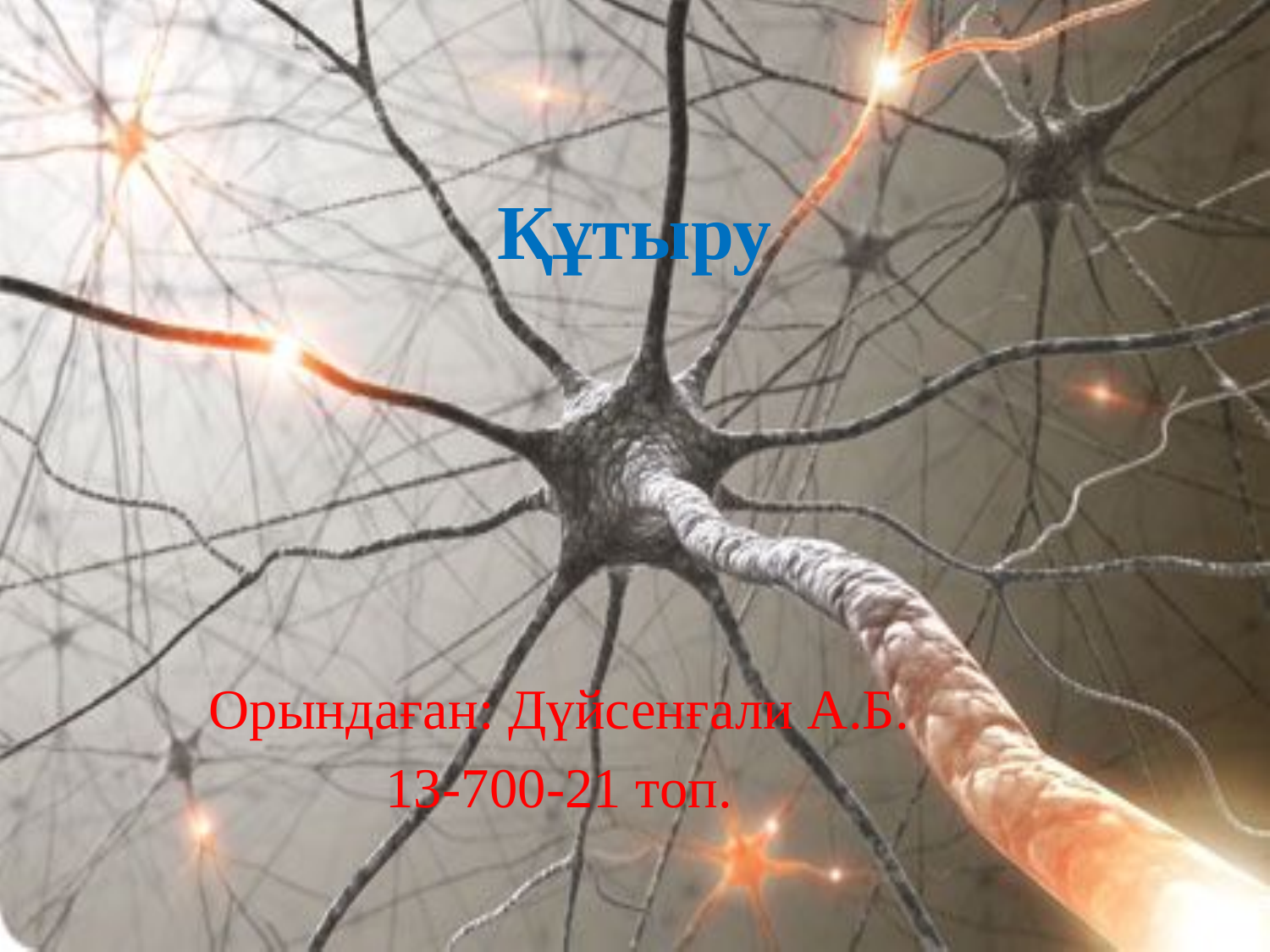

# Құтыру
Орындаған: Дүйсенғали А.Б.
13-700-21 топ.